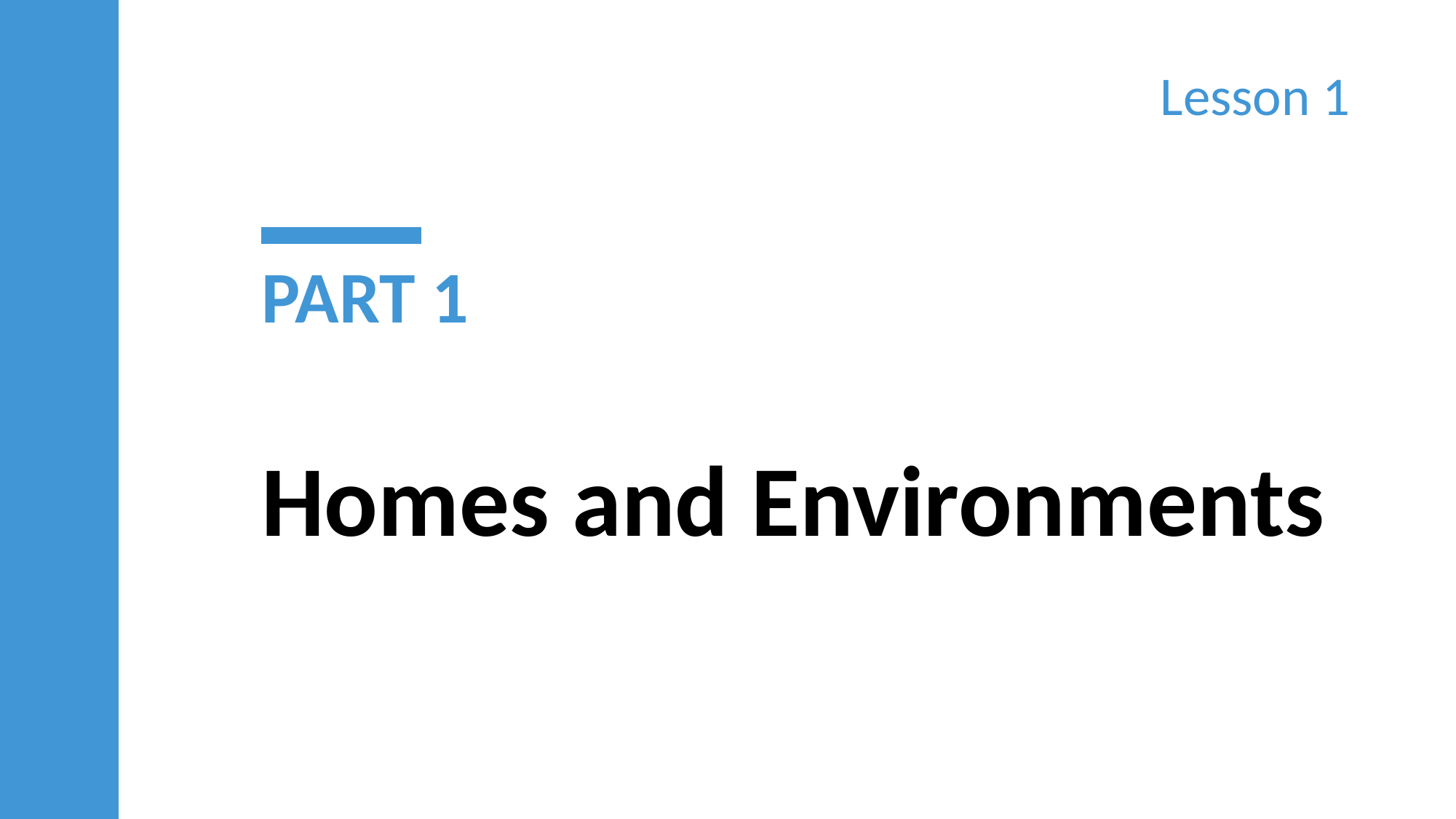

Lesson 1
PART 1
Homes and Environments